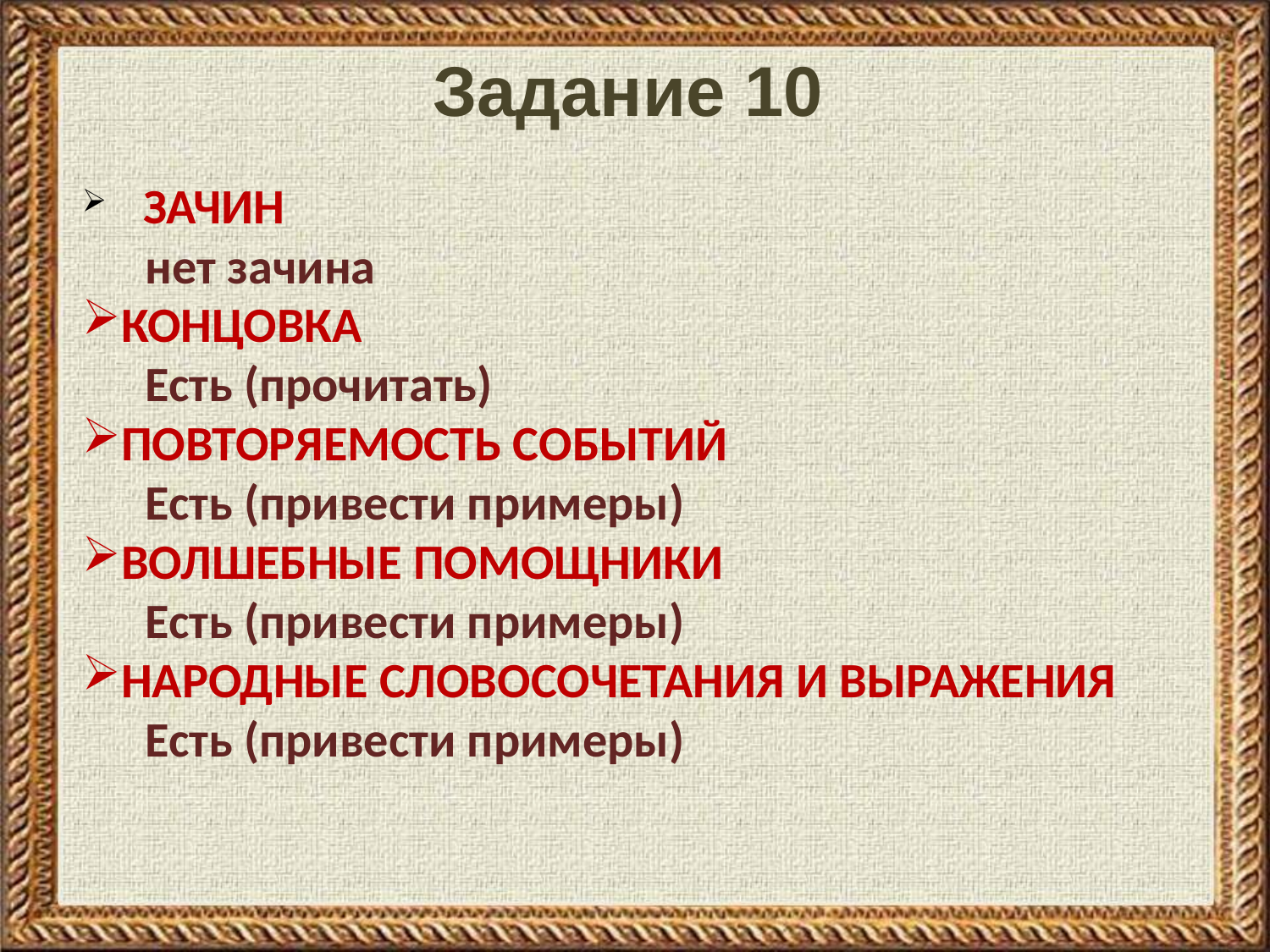

Задание 10

     ЗАЧИН
нет зачина
КОНЦОВКА
Есть (прочитать)
ПОВТОРЯЕМОСТЬ СОБЫТИЙ
Есть (привести примеры)
ВОЛШЕБНЫЕ ПОМОЩНИКИ
Есть (привести примеры)
НАРОДНЫЕ СЛОВОСОЧЕТАНИЯ И ВЫРАЖЕНИЯ
Есть (привести примеры)